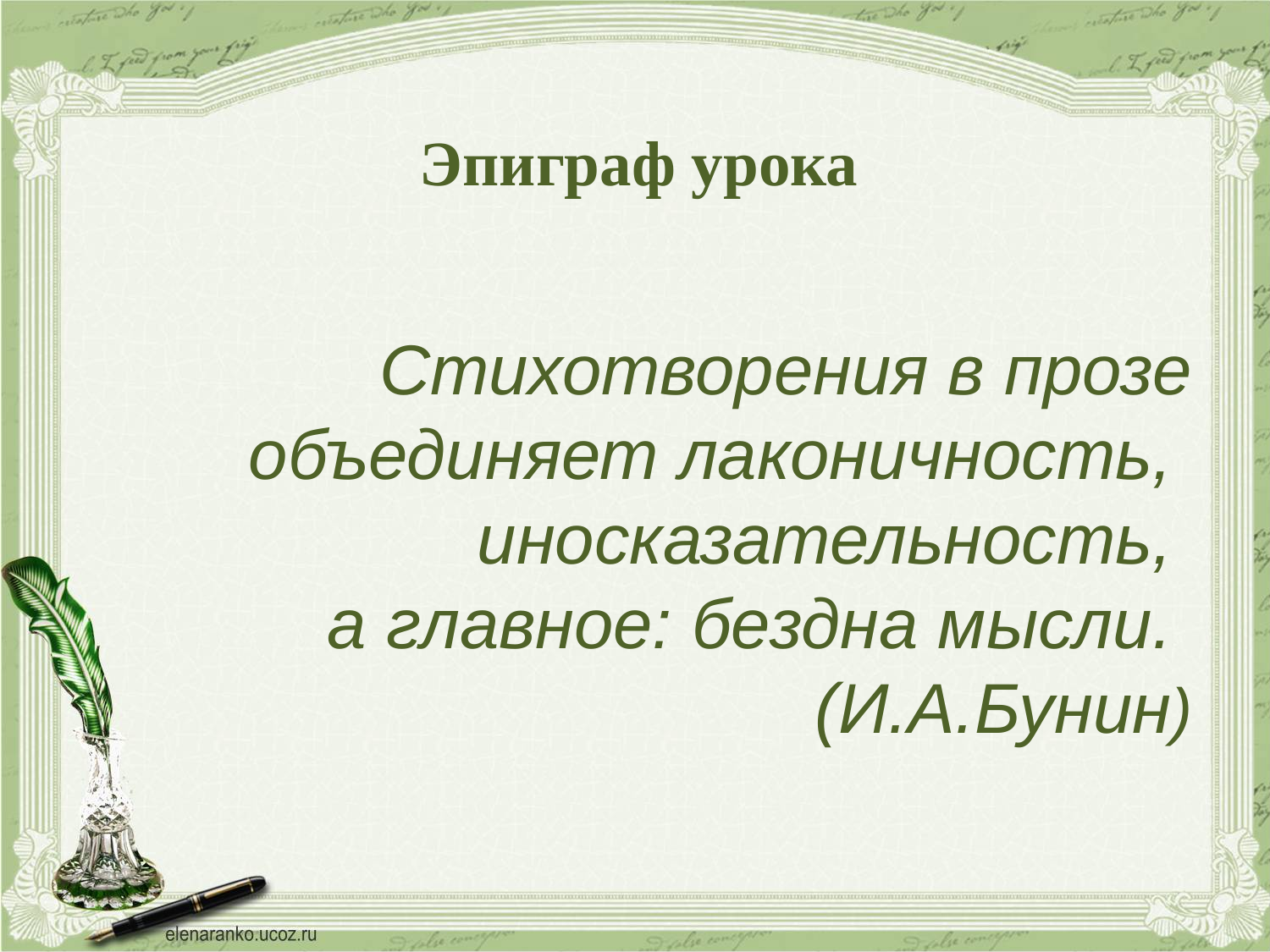

Эпиграф урока

Стихотворения в прозе объединяет лаконичность,
иносказательность,
а главное: бездна мысли.
(И.А.Бунин)